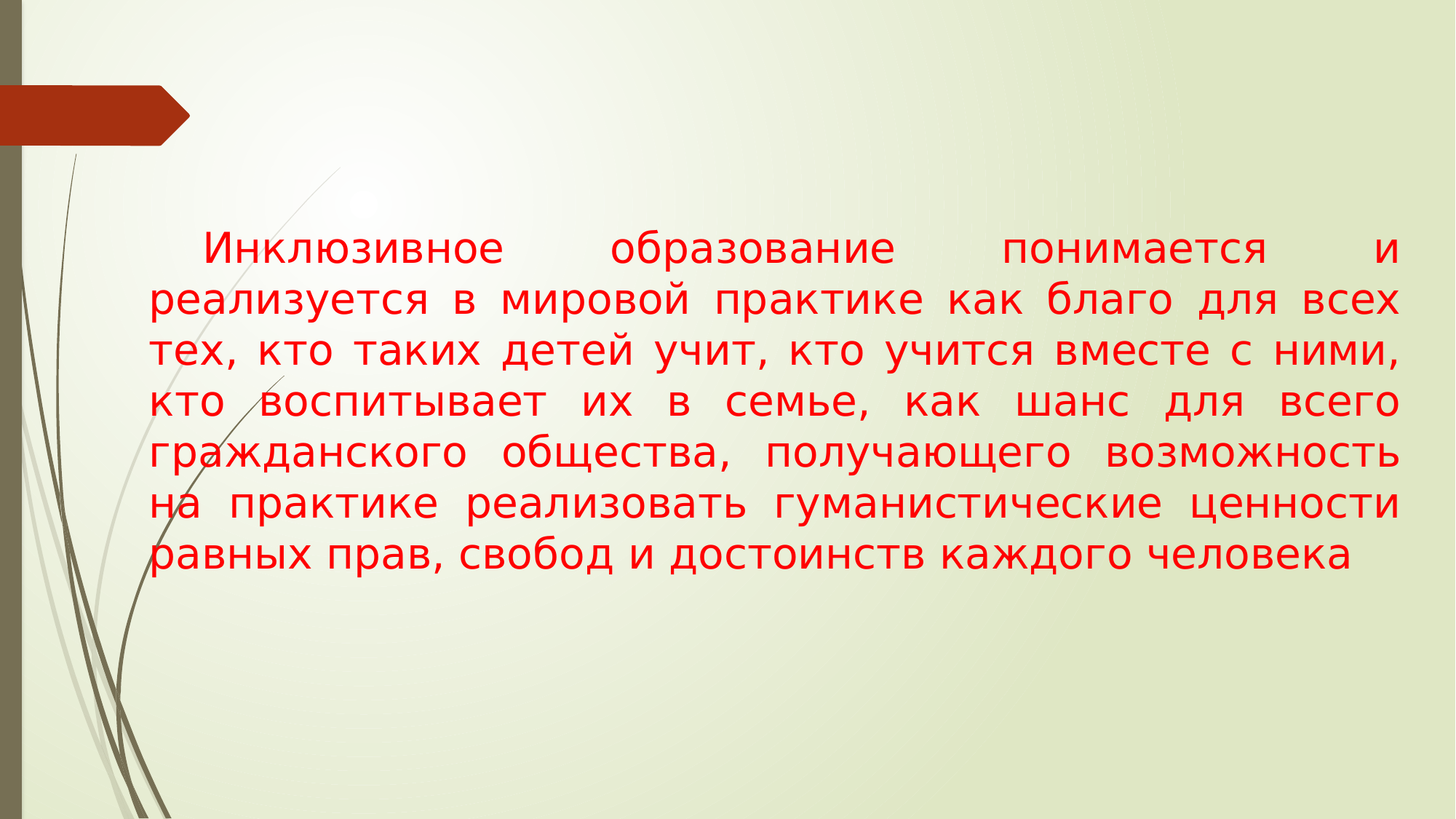

Инклюзивное образование понимается и реализуется в мировой практике как благо для всех тех, кто таких детей учит, кто учится вместе с ними, кто воспитывает их в семье, как шанс для всего гражданского общества, получающего возможность на практике реализовать гуманистические ценности равных прав, свобод и достоинств каждого человека